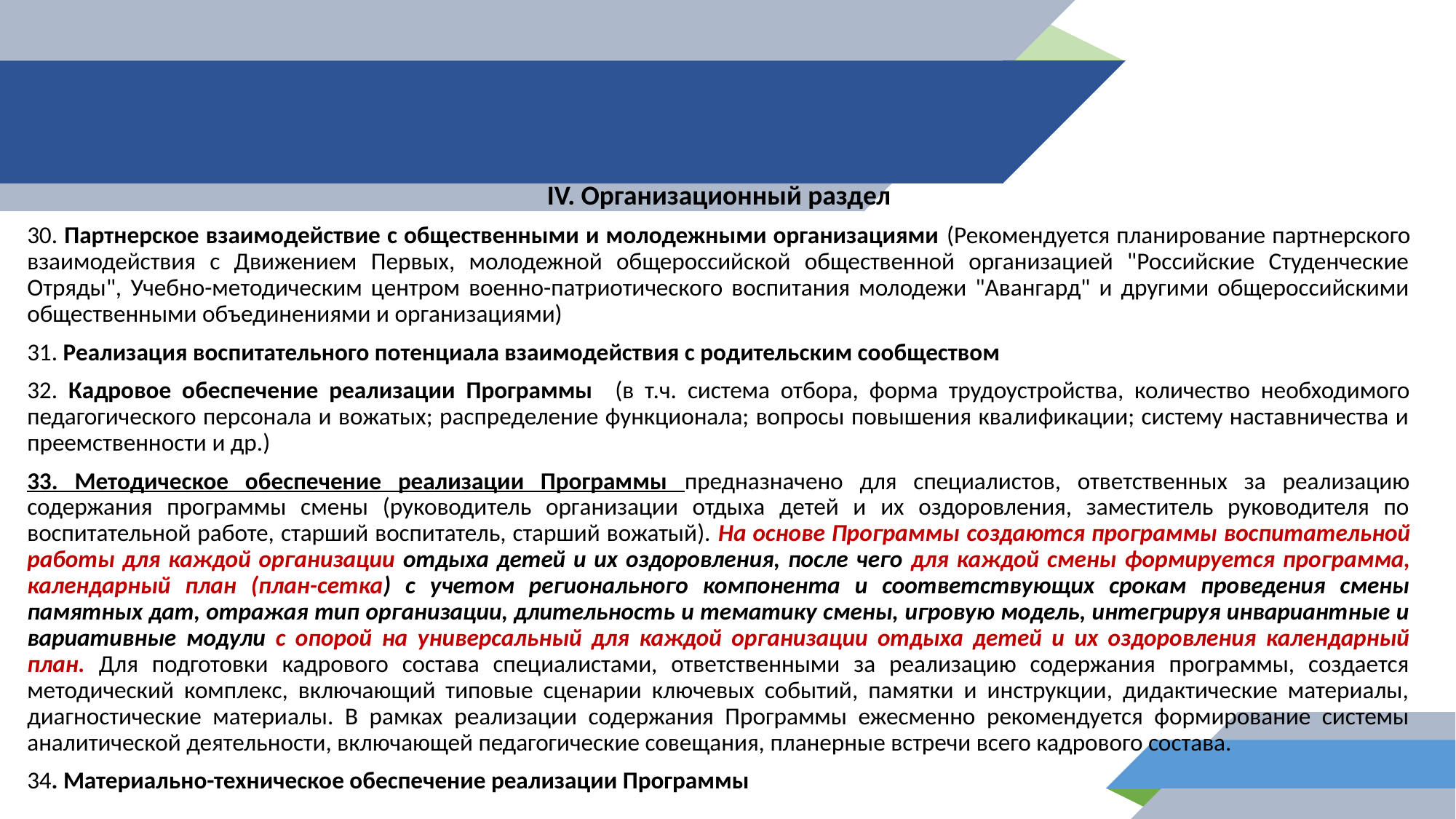

IV. Организационный раздел
30. Партнерское взаимодействие с общественными и молодежными организациями (Рекомендуется планирование партнерского взаимодействия с Движением Первых, молодежной общероссийской общественной организацией "Российские Студенческие Отряды", Учебно-методическим центром военно-патриотического воспитания молодежи "Авангард" и другими общероссийскими общественными объединениями и организациями)
31. Реализация воспитательного потенциала взаимодействия с родительским сообществом
32. Кадровое обеспечение реализации Программы  (в т.ч. система отбора, форма трудоустройства, количество необходимого педагогического персонала и вожатых; распределение функционала; вопросы повышения квалификации; систему наставничества и преемственности и др.)
33. Методическое обеспечение реализации Программы предназначено для специалистов, ответственных за реализацию содержания программы смены (руководитель организации отдыха детей и их оздоровления, заместитель руководителя по воспитательной работе, старший воспитатель, старший вожатый). На основе Программы создаются программы воспитательной работы для каждой организации отдыха детей и их оздоровления, после чего для каждой смены формируется программа, календарный план (план-сетка) с учетом регионального компонента и соответствующих срокам проведения смены памятных дат, отражая тип организации, длительность и тематику смены, игровую модель, интегрируя инвариантные и вариативные модули с опорой на универсальный для каждой организации отдыха детей и их оздоровления календарный план. Для подготовки кадрового состава специалистами, ответственными за реализацию содержания программы, создается методический комплекс, включающий типовые сценарии ключевых событий, памятки и инструкции, дидактические материалы, диагностические материалы. В рамках реализации содержания Программы ежесменно рекомендуется формирование системы аналитической деятельности, включающей педагогические совещания, планерные встречи всего кадрового состава.
34. Материально-техническое обеспечение реализации Программы